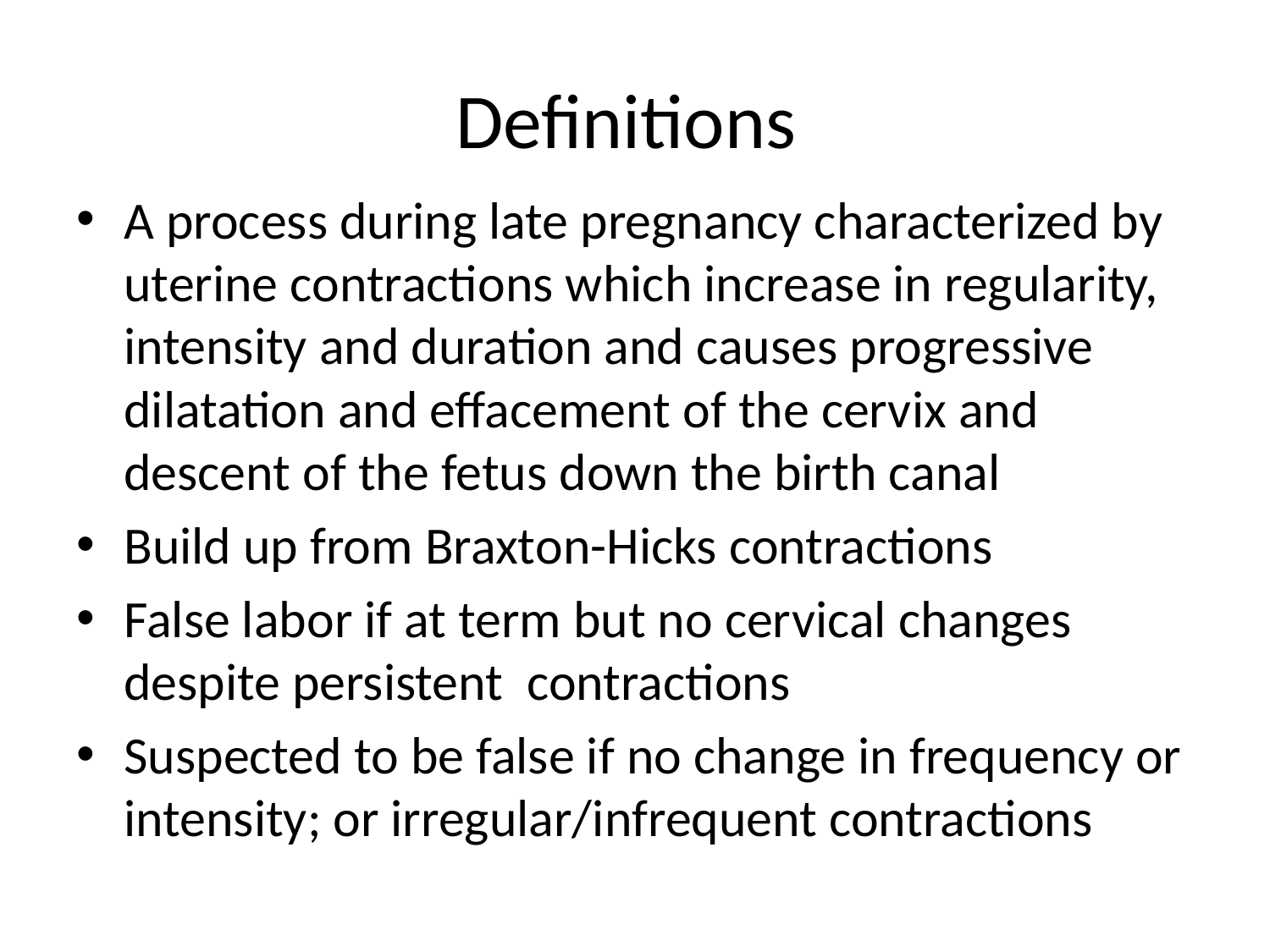

# Definitions
A process during late pregnancy characterized by uterine contractions which increase in regularity, intensity and duration and causes progressive dilatation and effacement of the cervix and descent of the fetus down the birth canal
Build up from Braxton-Hicks contractions
False labor if at term but no cervical changes despite persistent  contractions
Suspected to be false if no change in frequency or intensity; or irregular/infrequent contractions